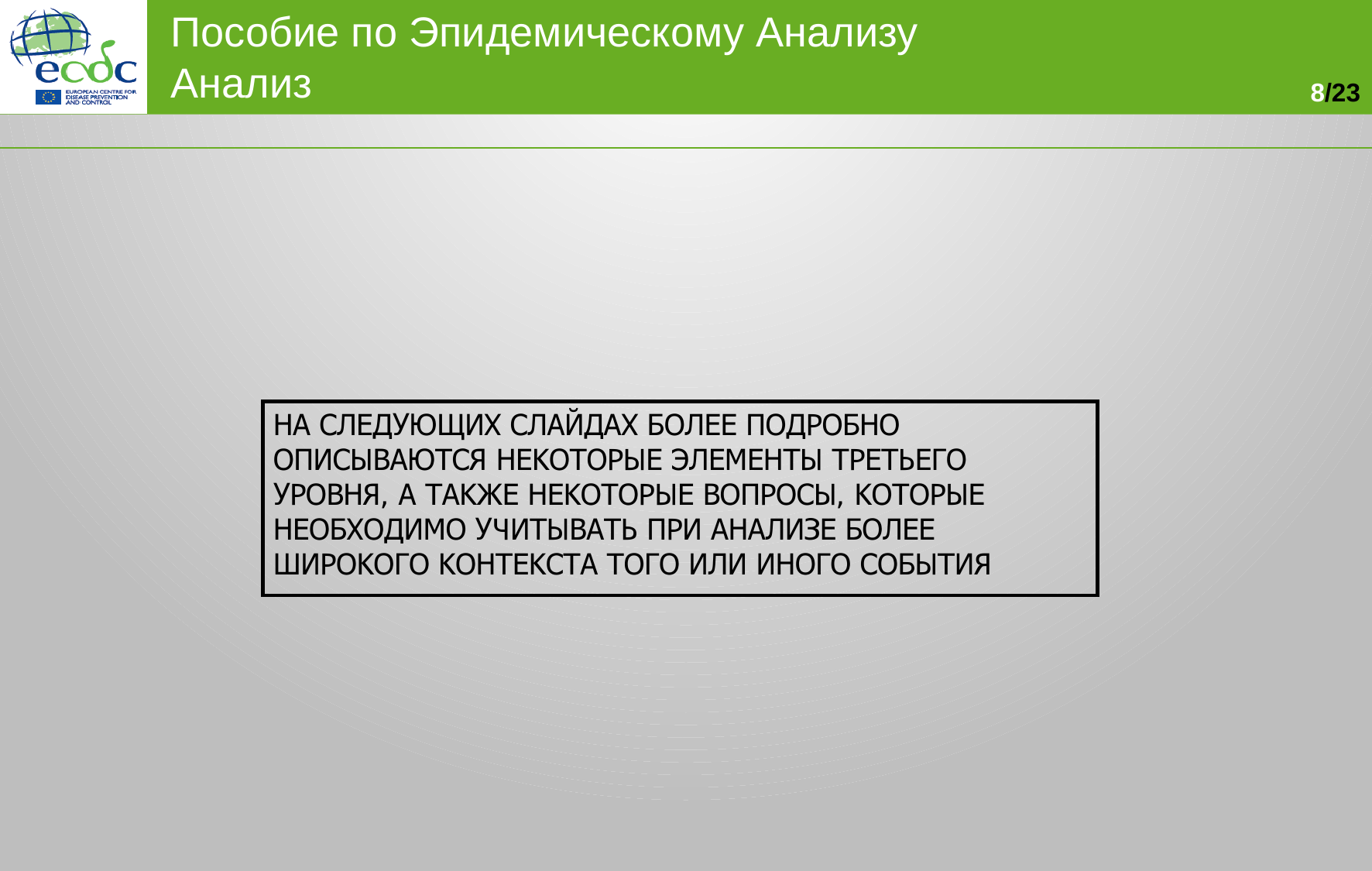

НА СЛЕДУЮЩИХ СЛАЙДАХ БОЛЕЕ ПОДРОБНО ОПИСЫВАЮТСЯ НЕКОТОРЫЕ ЭЛЕМЕНТЫ ТРЕТЬЕГО УРОВНЯ, А ТАКЖЕ НЕКОТОРЫЕ ВОПРОСЫ, КОТОРЫЕ НЕОБХОДИМО УЧИТЫВАТЬ ПРИ АНАЛИЗЕ БОЛЕЕ ШИРОКОГО КОНТЕКСТА ТОГО ИЛИ ИНОГО СОБЫТИЯ